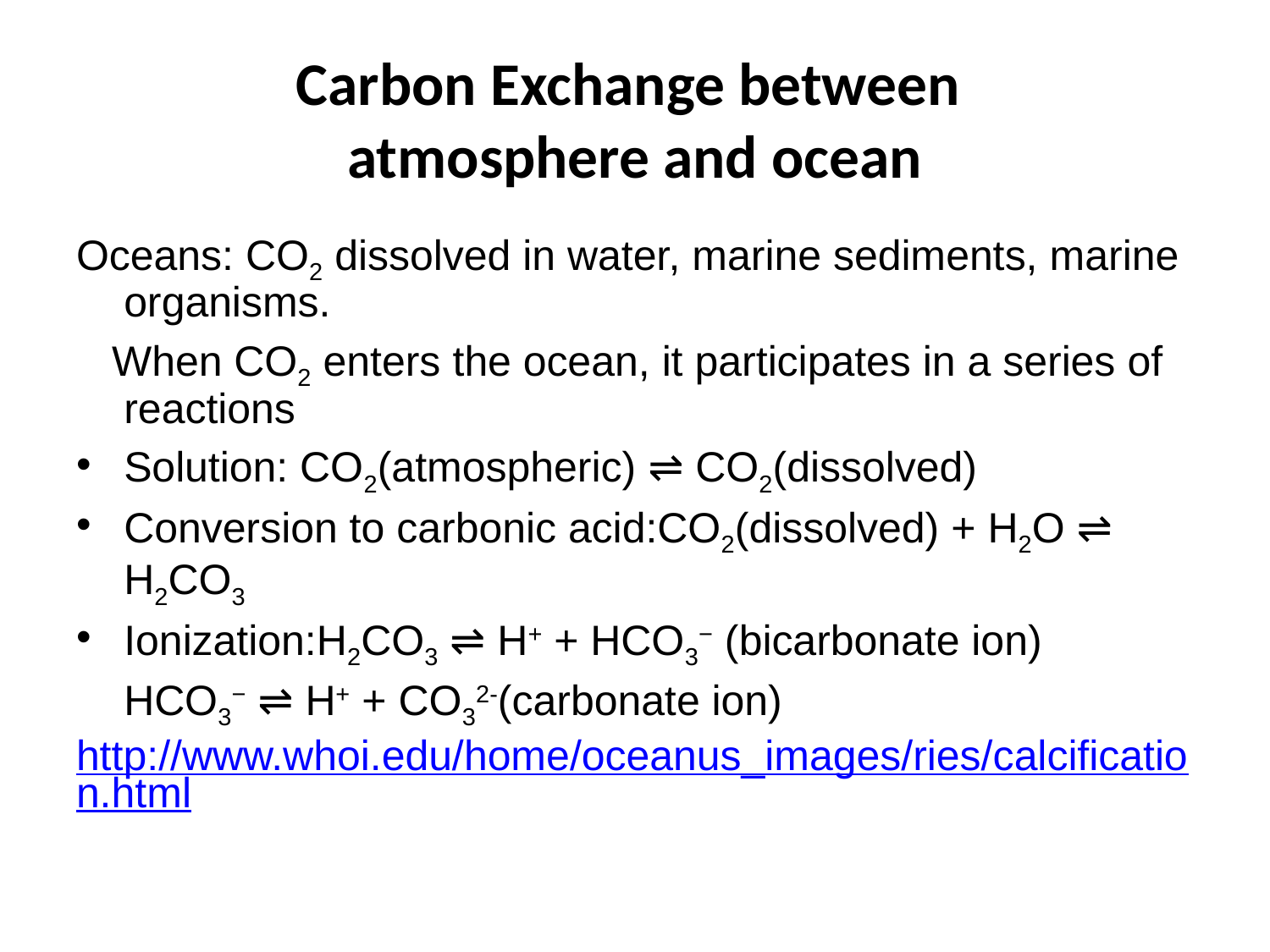

# Carbon Exchange between atmosphere and ocean
Oceans: CO2 dissolved in water, marine sediments, marine organisms.
   When CO2 enters the ocean, it participates in a series of reactions
Solution: CO2(atmospheric) ⇌ CO2(dissolved)
Conversion to carbonic acid:CO2(dissolved) + H2O ⇌ H2CO3
Ionization:H2CO3 ⇌ H+ + HCO3− (bicarbonate ion)
	HCO3− ⇌ H+ + CO32-(carbonate ion)
http://www.whoi.edu/home/oceanus_images/ries/calcification.html